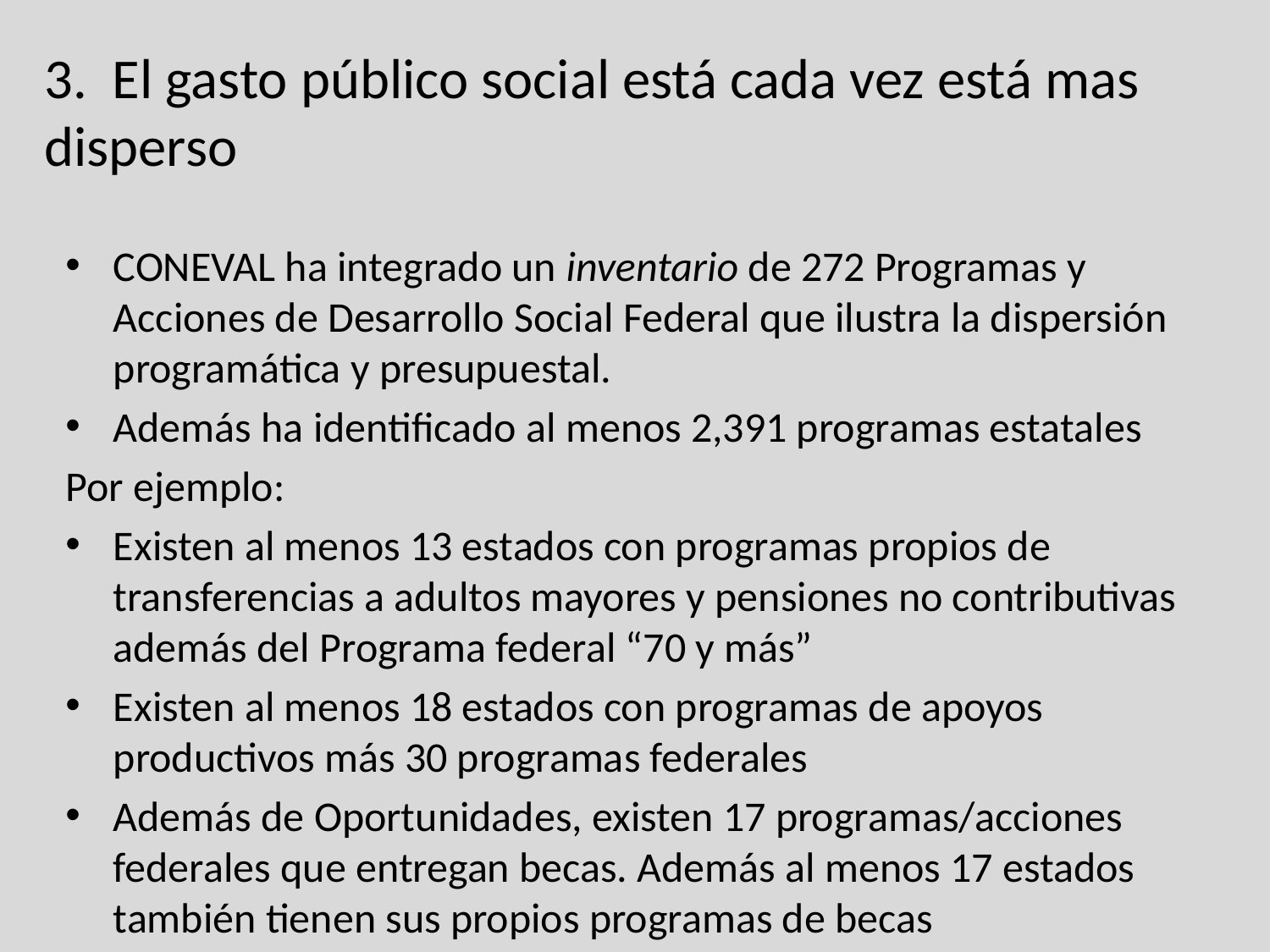

# 3.  El gasto público social está cada vez está mas disperso
CONEVAL ha integrado un inventario de 272 Programas y Acciones de Desarrollo Social Federal que ilustra la dispersión programática y presupuestal.
Además ha identificado al menos 2,391 programas estatales
Por ejemplo:
Existen al menos 13 estados con programas propios de transferencias a adultos mayores y pensiones no contributivas además del Programa federal “70 y más”
Existen al menos 18 estados con programas de apoyos productivos más 30 programas federales
Además de Oportunidades, existen 17 programas/acciones federales que entregan becas. Además al menos 17 estados también tienen sus propios programas de becas